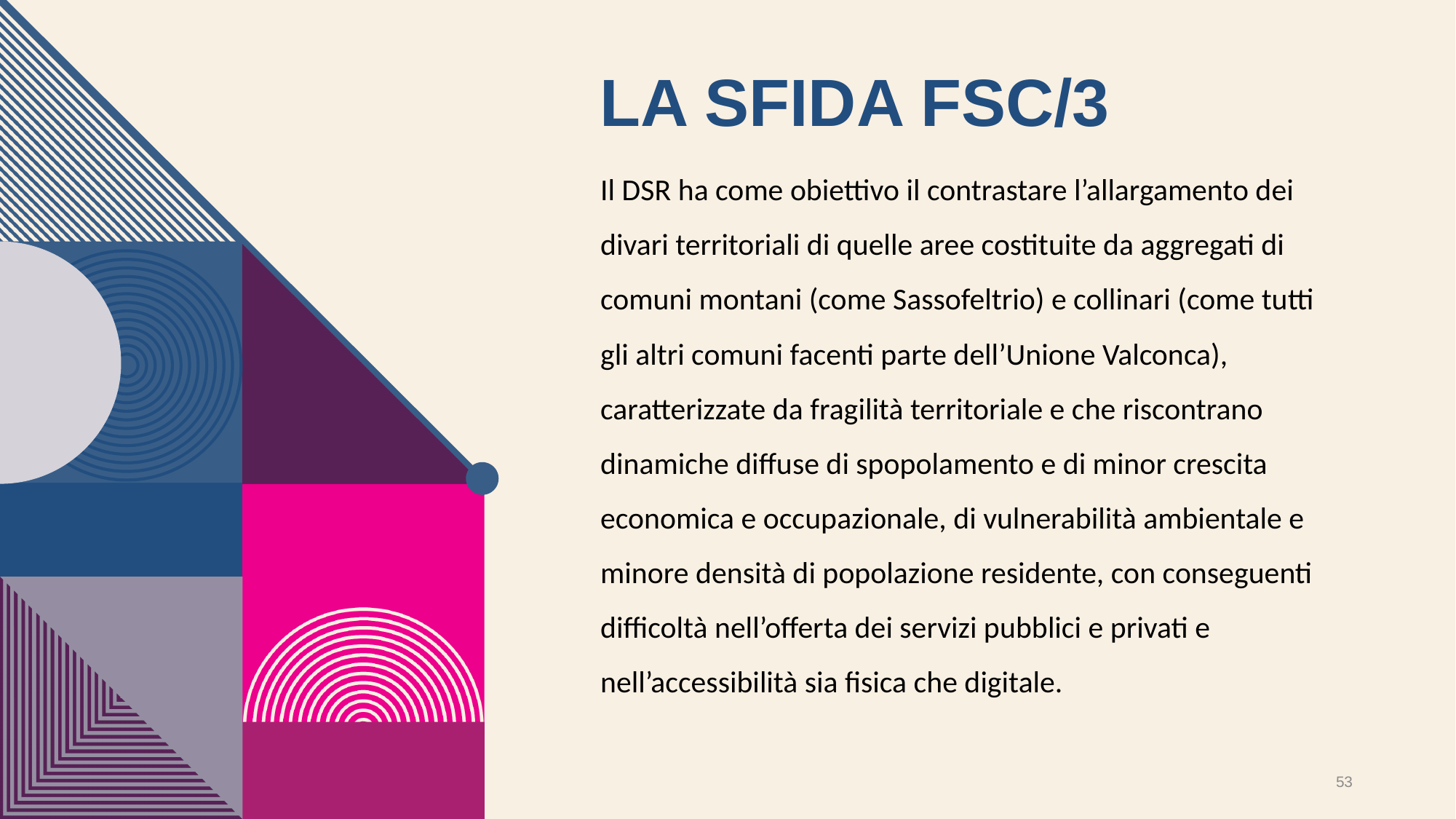

# La sfida fsc/3
Il DSR ha come obiettivo il contrastare l’allargamento dei divari territoriali di quelle aree costituite da aggregati di comuni montani (come Sassofeltrio) e collinari (come tutti gli altri comuni facenti parte dell’Unione Valconca), caratterizzate da fragilità territoriale e che riscontrano dinamiche diffuse di spopolamento e di minor crescita economica e occupazionale, di vulnerabilità ambientale e minore densità di popolazione residente, con conseguenti difficoltà nell’offerta dei servizi pubblici e privati e nell’accessibilità sia fisica che digitale.

53